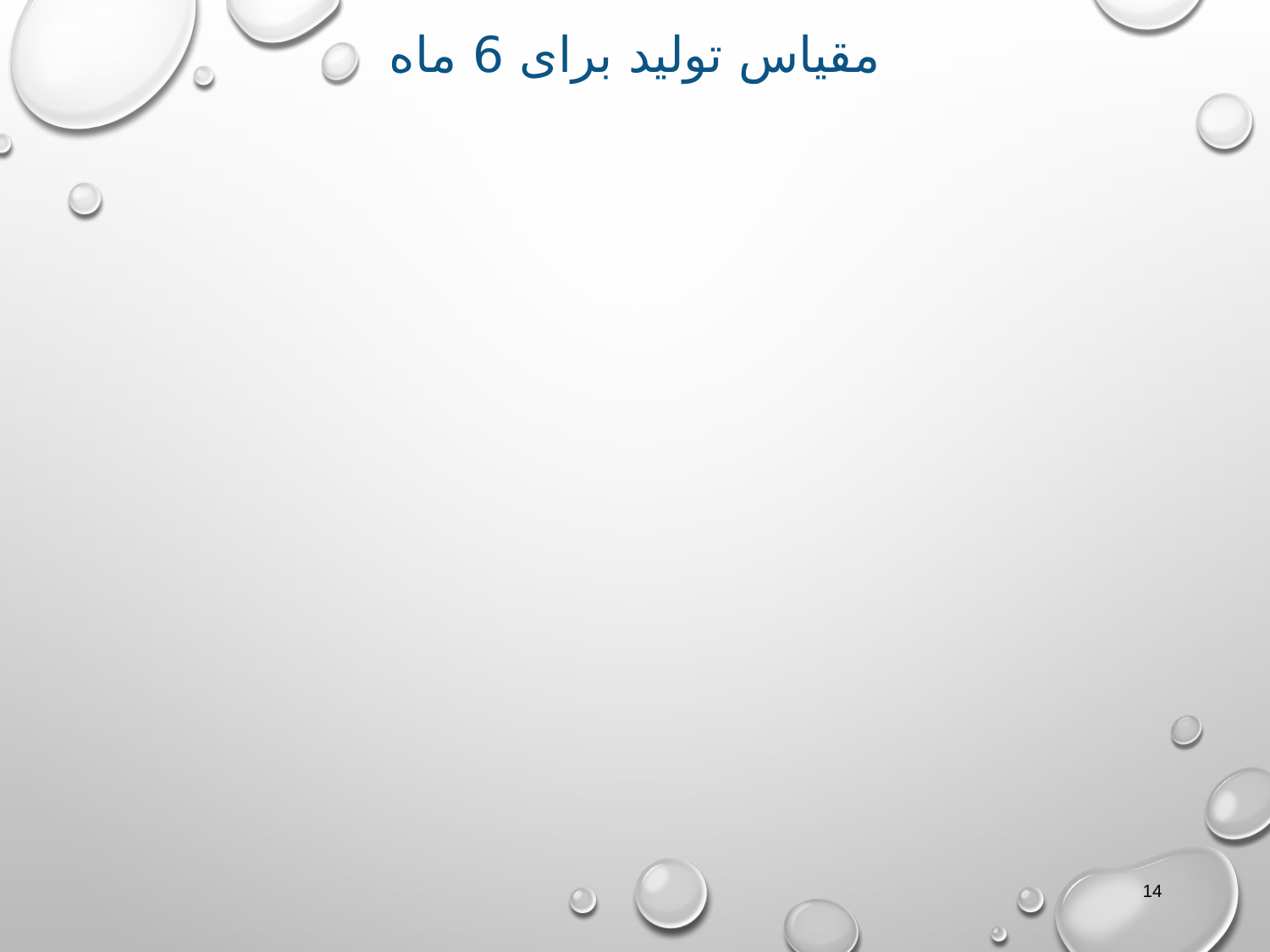

# مقیاس تولید برای 6 ماه

14